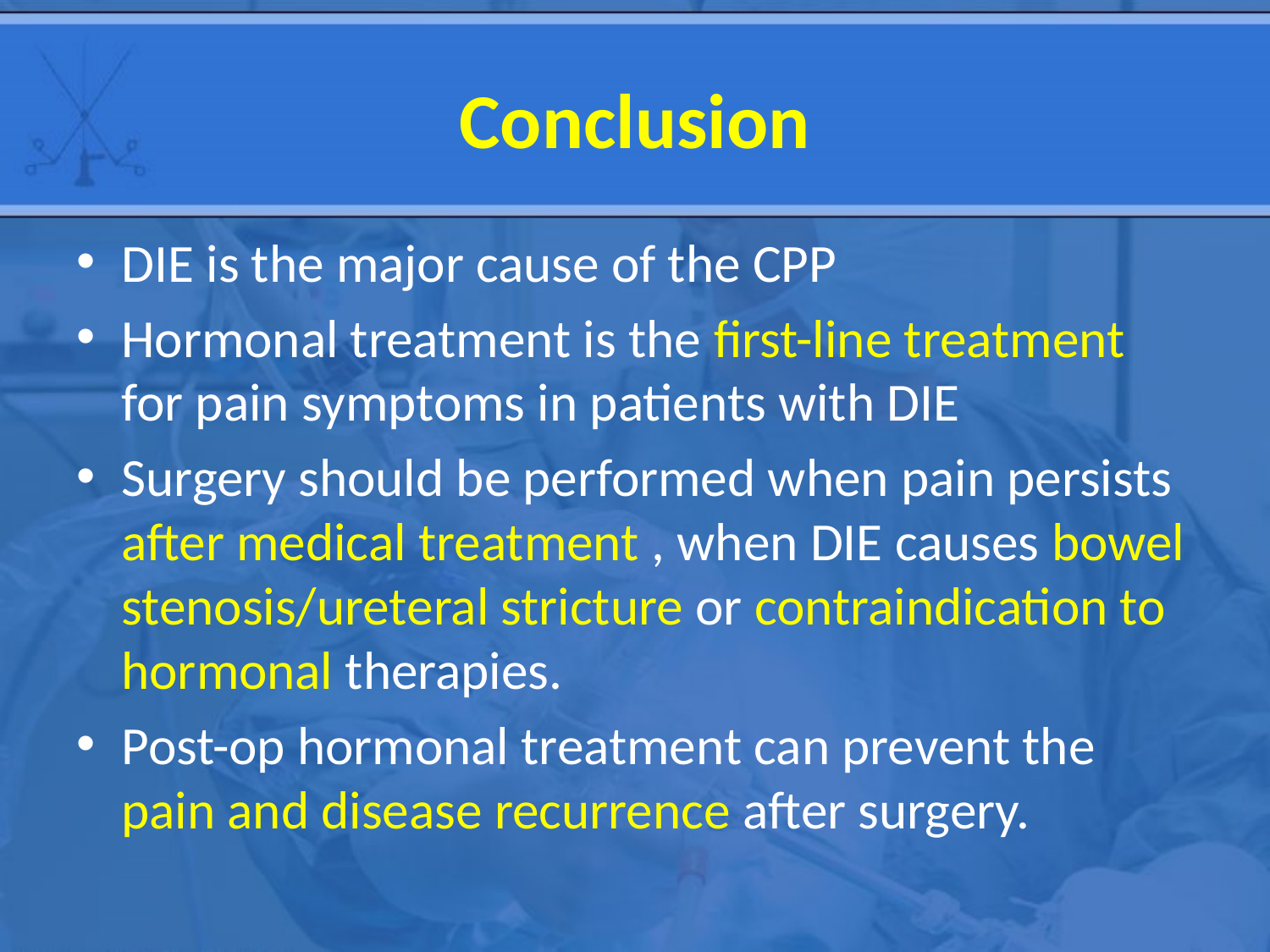

# Conclusion
DIE is the major cause of the CPP
Hormonal treatment is the first-line treatment for pain symptoms in patients with DIE
Surgery should be performed when pain persists after medical treatment , when DIE causes bowel stenosis/ureteral stricture or contraindication to hormonal therapies.
Post-op hormonal treatment can prevent the pain and disease recurrence after surgery.